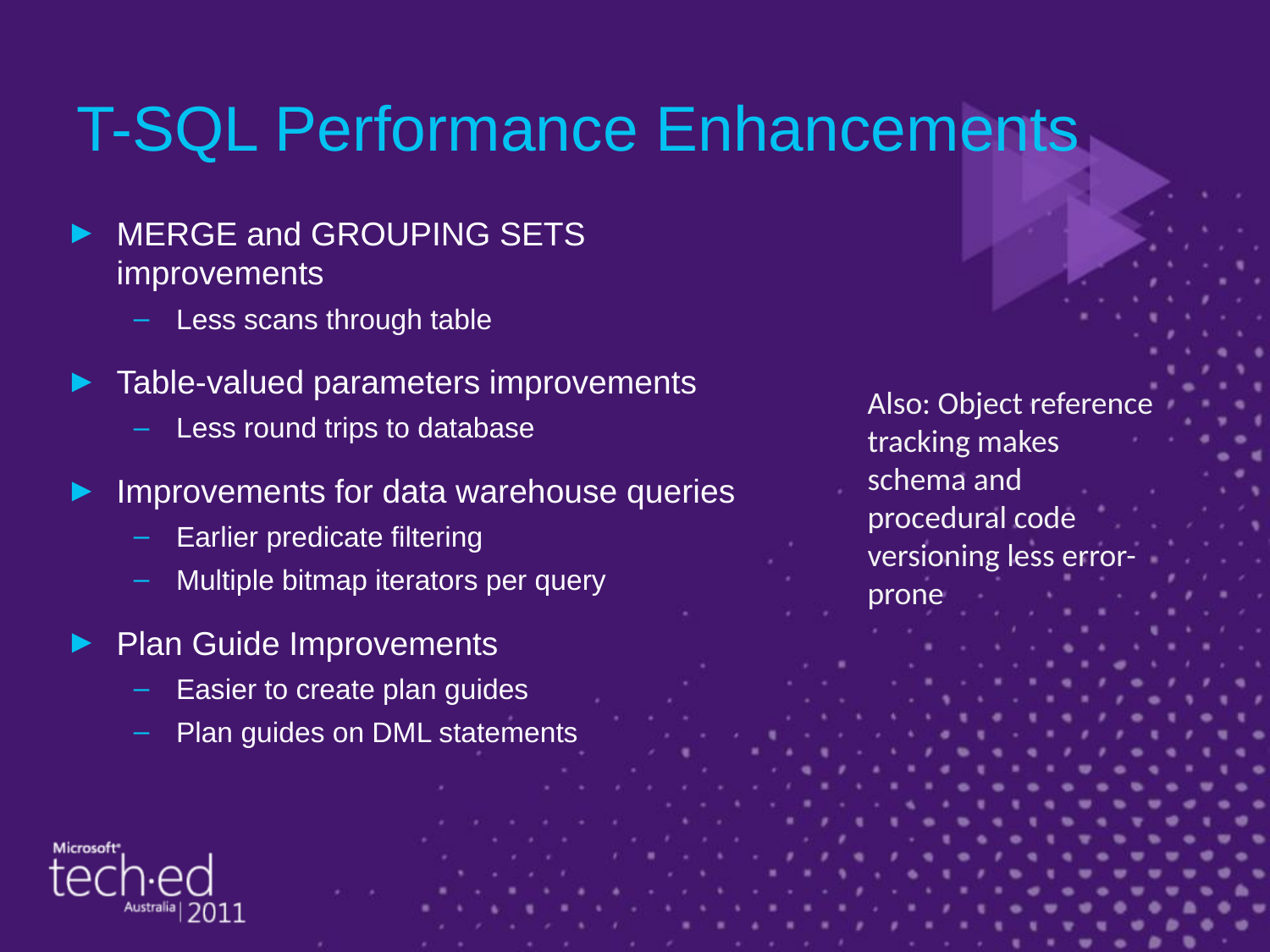

# T-SQL Performance Enhancements
MERGE and GROUPING SETS improvements
Less scans through table
Table-valued parameters improvements
Less round trips to database
Improvements for data warehouse queries
Earlier predicate filtering
Multiple bitmap iterators per query
Plan Guide Improvements
Easier to create plan guides
Plan guides on DML statements
Also: Object reference tracking makes schema and procedural code versioning less error-prone